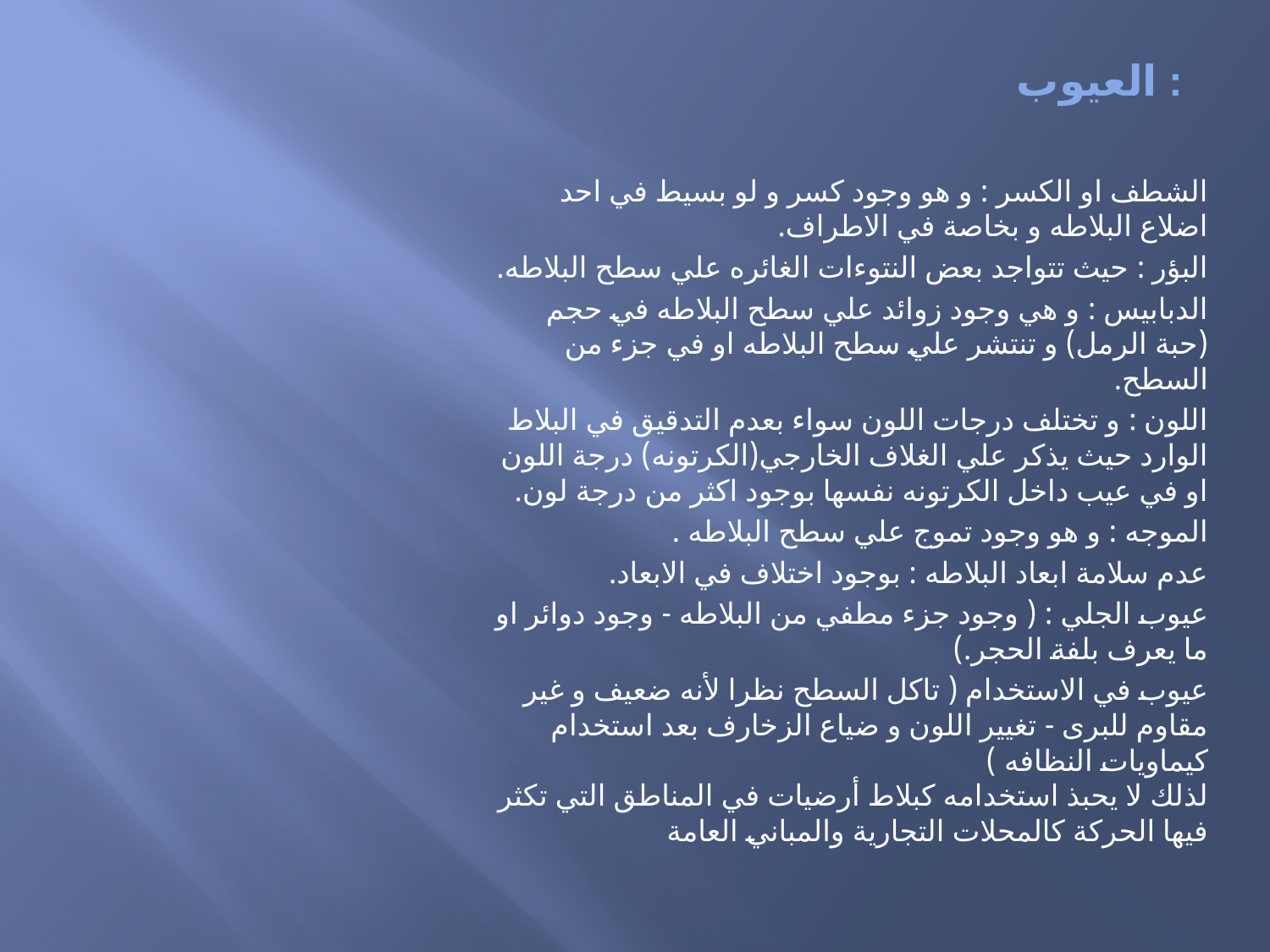

# العيوب :
الشطف او الكسر : و هو وجود كسر و لو بسيط في احد اضلاع البلاطه و بخاصة في الاطراف.
البؤر : حيث تتواجد بعض النتوءات الغائره علي سطح البلاطه.
الدبابيس : و هي وجود زوائد علي سطح البلاطه في حجم (حبة الرمل) و تنتشر علي سطح البلاطه او في جزء من السطح.
اللون : و تختلف درجات اللون سواء بعدم التدقيق في البلاط الوارد حيث يذكر علي الغلاف الخارجي(الكرتونه) درجة اللون او في عيب داخل الكرتونه نفسها بوجود اكثر من درجة لون.
الموجه : و هو وجود تموج علي سطح البلاطه .
عدم سلامة ابعاد البلاطه : بوجود اختلاف في الابعاد.
عيوب الجلي : ( وجود جزء مطفي من البلاطه - وجود دوائر او ما يعرف بلفة الحجر.)
عيوب في الاستخدام ( تاكل السطح نظرا لأنه ضعيف و غير مقاوم للبرى - تغيير اللون و ضياع الزخارف بعد استخدام كيماويات النظافه )
لذلك لا يحبذ استخدامه كبلاط أرضيات في المناطق التي تكثر فيها الحركة كالمحلات التجارية والمباني العامة